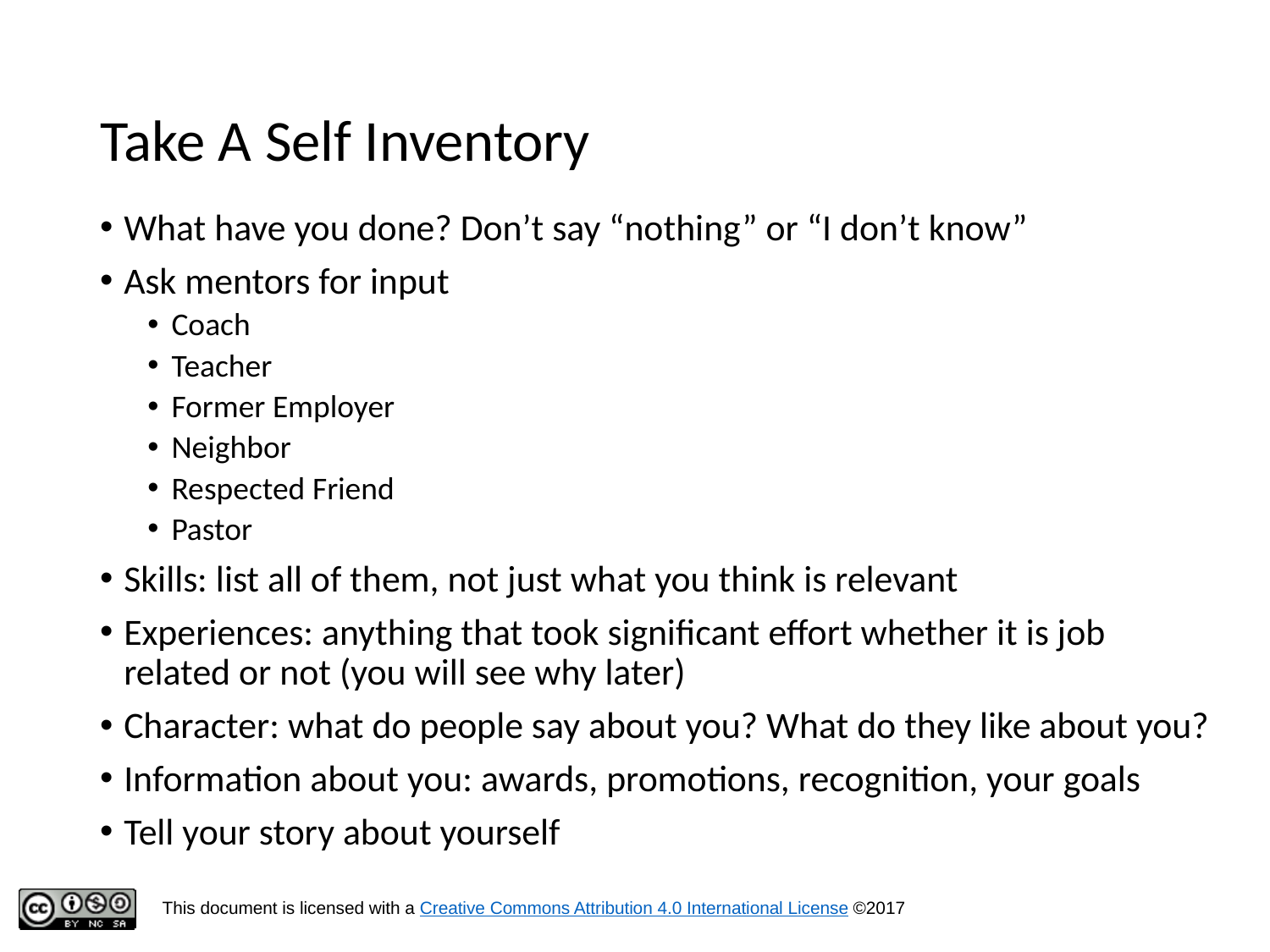

# Take A Self Inventory
What have you done? Don’t say “nothing” or “I don’t know”
Ask mentors for input
Coach
Teacher
Former Employer
Neighbor
Respected Friend
Pastor
Skills: list all of them, not just what you think is relevant
Experiences: anything that took significant effort whether it is job related or not (you will see why later)
Character: what do people say about you? What do they like about you?
Information about you: awards, promotions, recognition, your goals
Tell your story about yourself